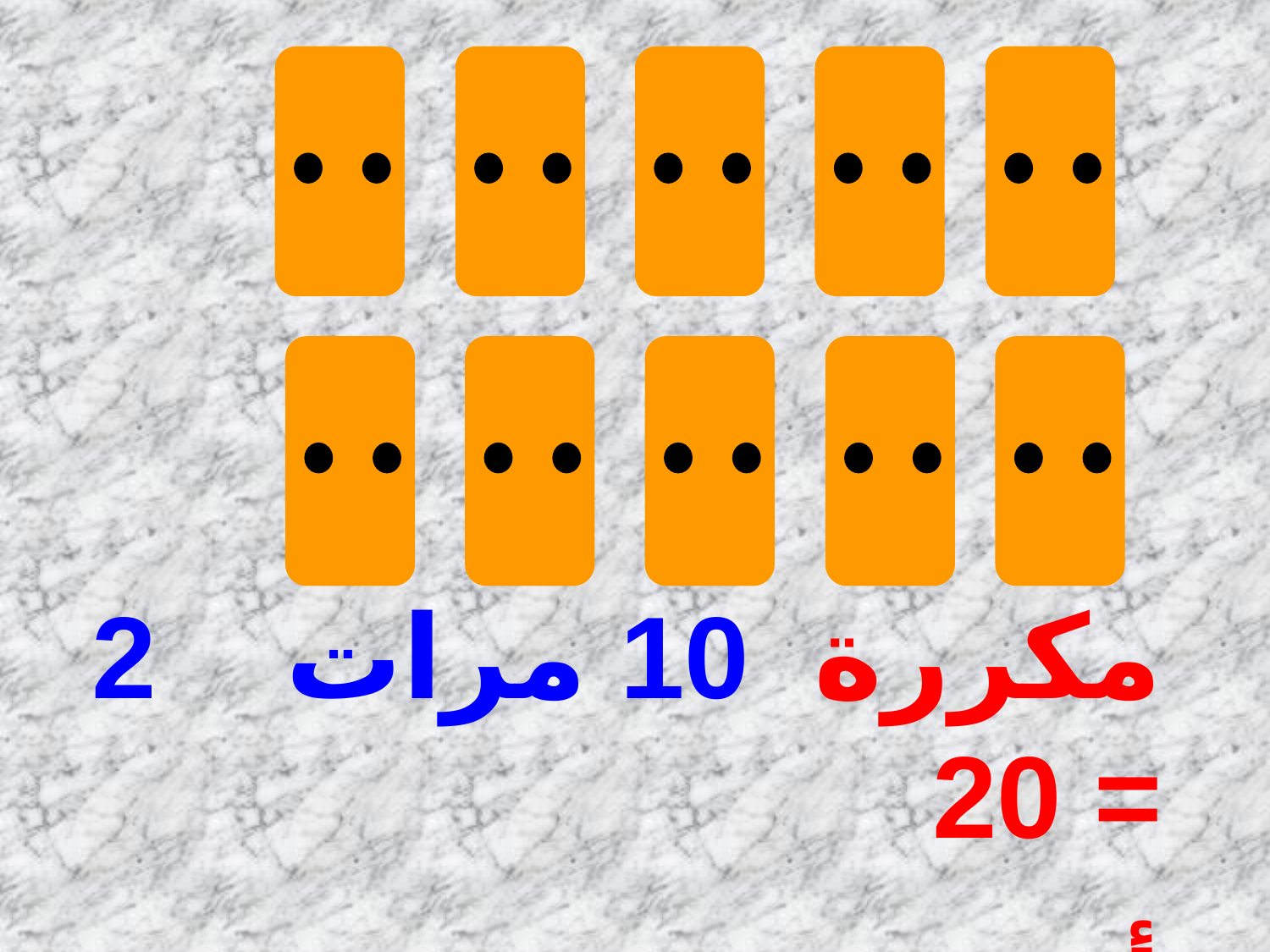

2 مكررة  10 مرات    = 20
أي : 2    ×  10       = 20